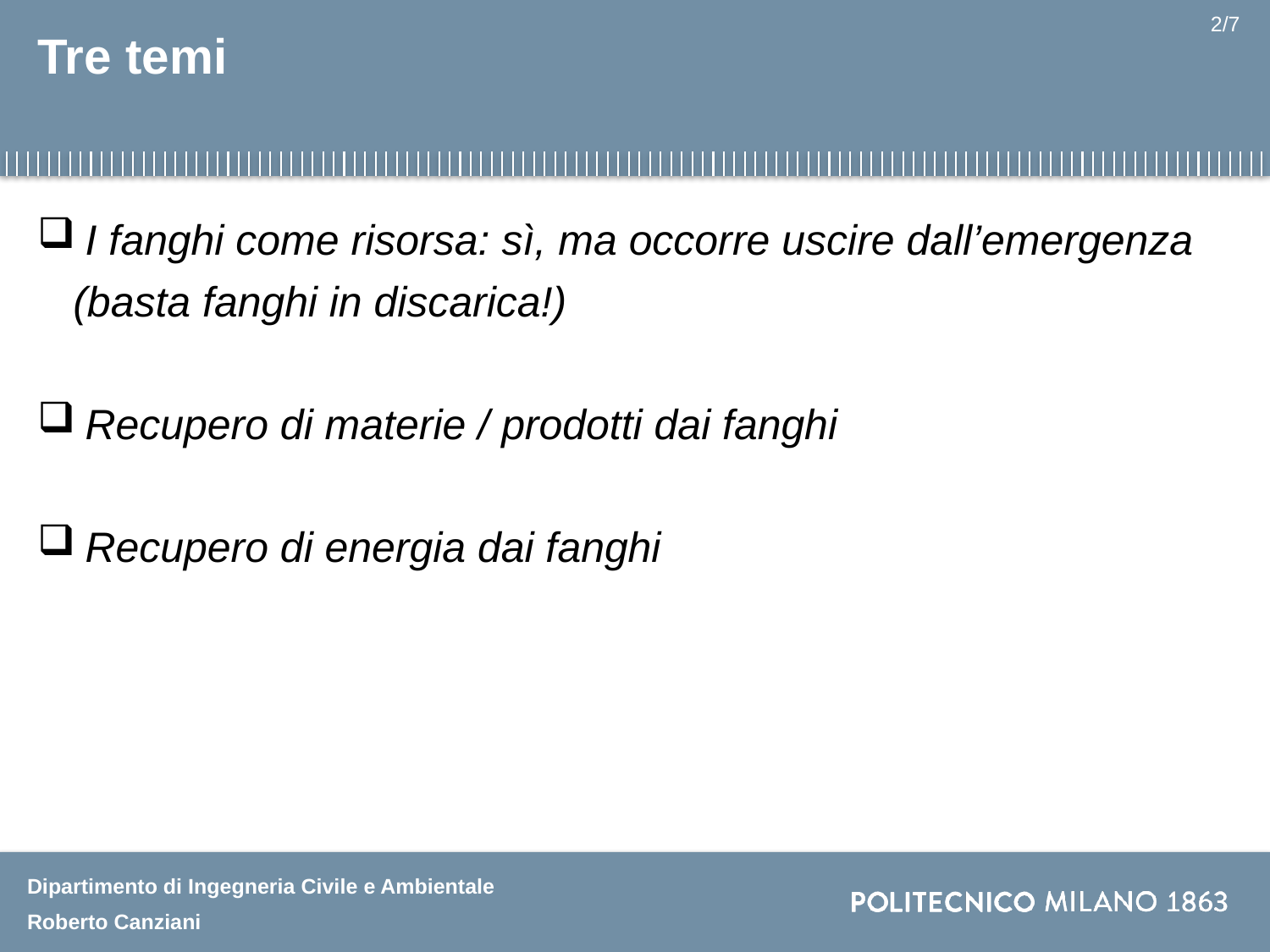

# Tre temi
I fanghi come risorsa: sì, ma occorre uscire dall’emergenza
   (basta fanghi in discarica!)

Recupero di materie / prodotti dai fanghi

Recupero di energia dai fanghi